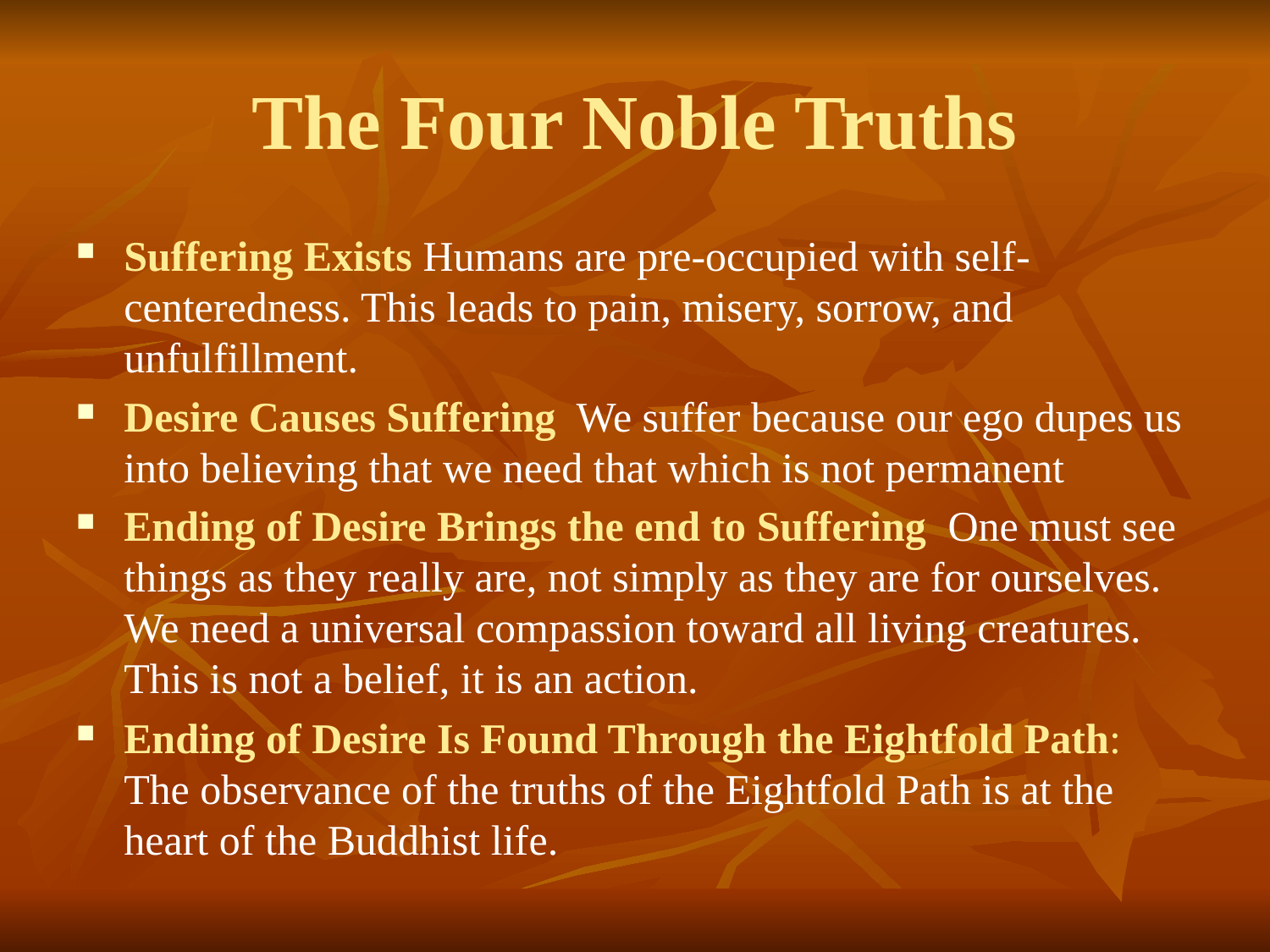

# The Four Noble Truths
Suffering Exists Humans are pre-occupied with self-centeredness. This leads to pain, misery, sorrow, and unfulfillment.
Desire Causes Suffering  We suffer because our ego dupes us into believing that we need that which is not permanent
Ending of Desire Brings the end to Suffering  One must see things as they really are, not simply as they are for ourselves.  We need a universal compassion toward all living creatures.  This is not a belief, it is an action.
Ending of Desire Is Found Through the Eightfold Path:  The observance of the truths of the Eightfold Path is at the heart of the Buddhist life.